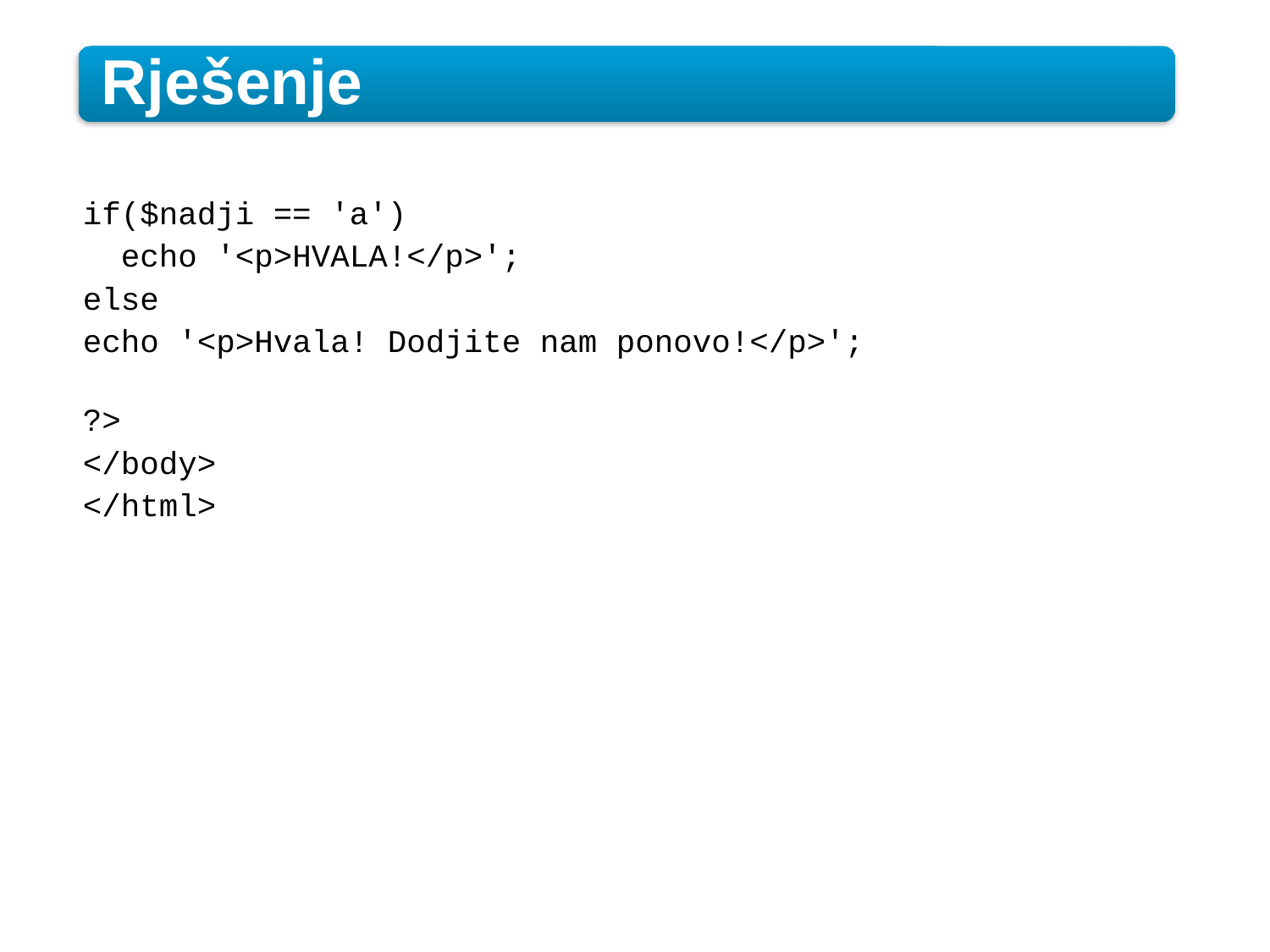

Rješenje
if($nadji == 'a')
echo '<p>HVALA!</p>';
else
echo '<p>Hvala! Dodjite nam ponovo!</p>';

?>
</body>
</html>

9